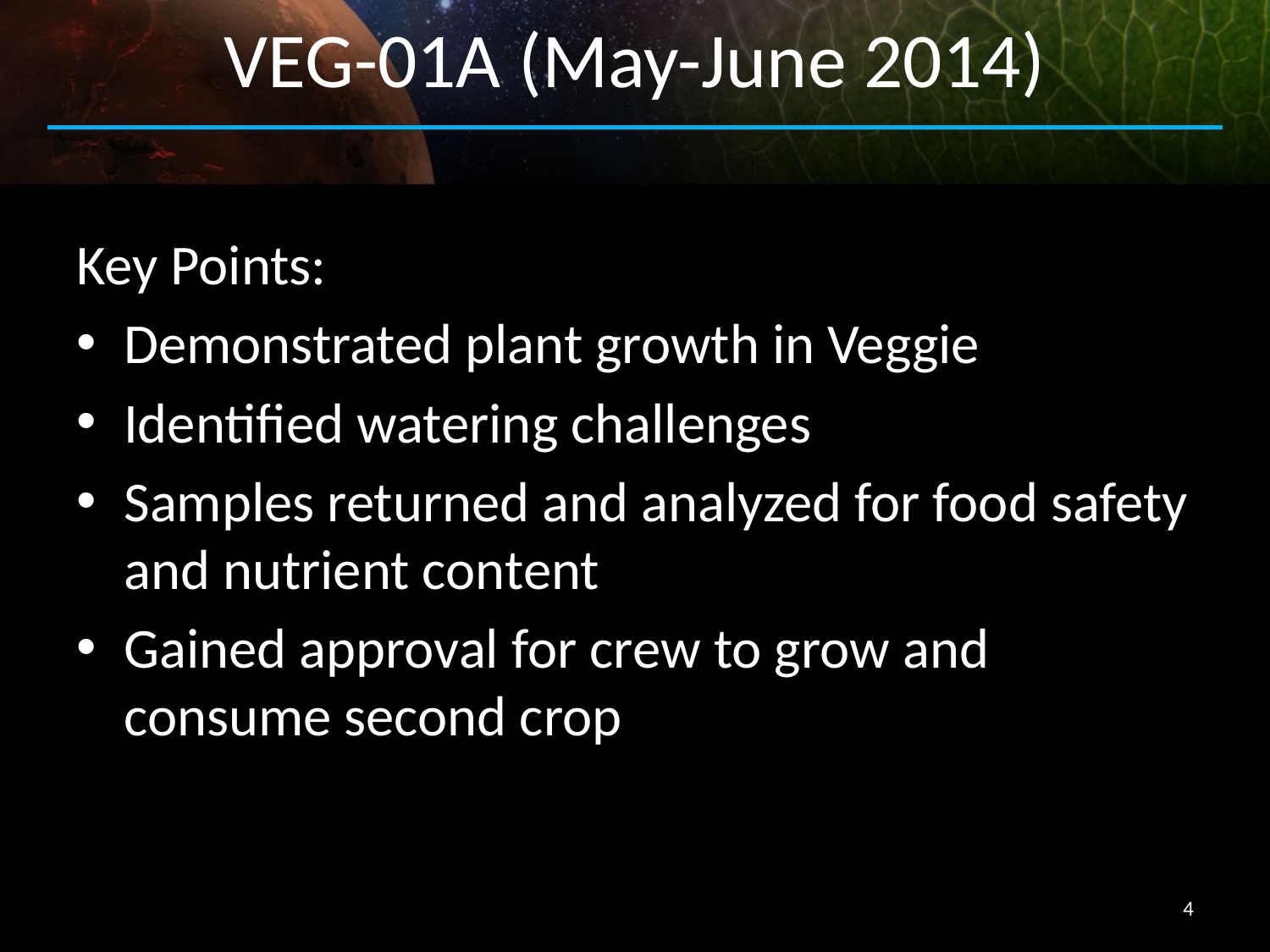

VEG-01A (May-June 2014)
Key Points:
Demonstrated plant growth in Veggie
Identified watering challenges
Samples returned and analyzed for food safety and nutrient content
Gained approval for crew to grow and consume second crop

4